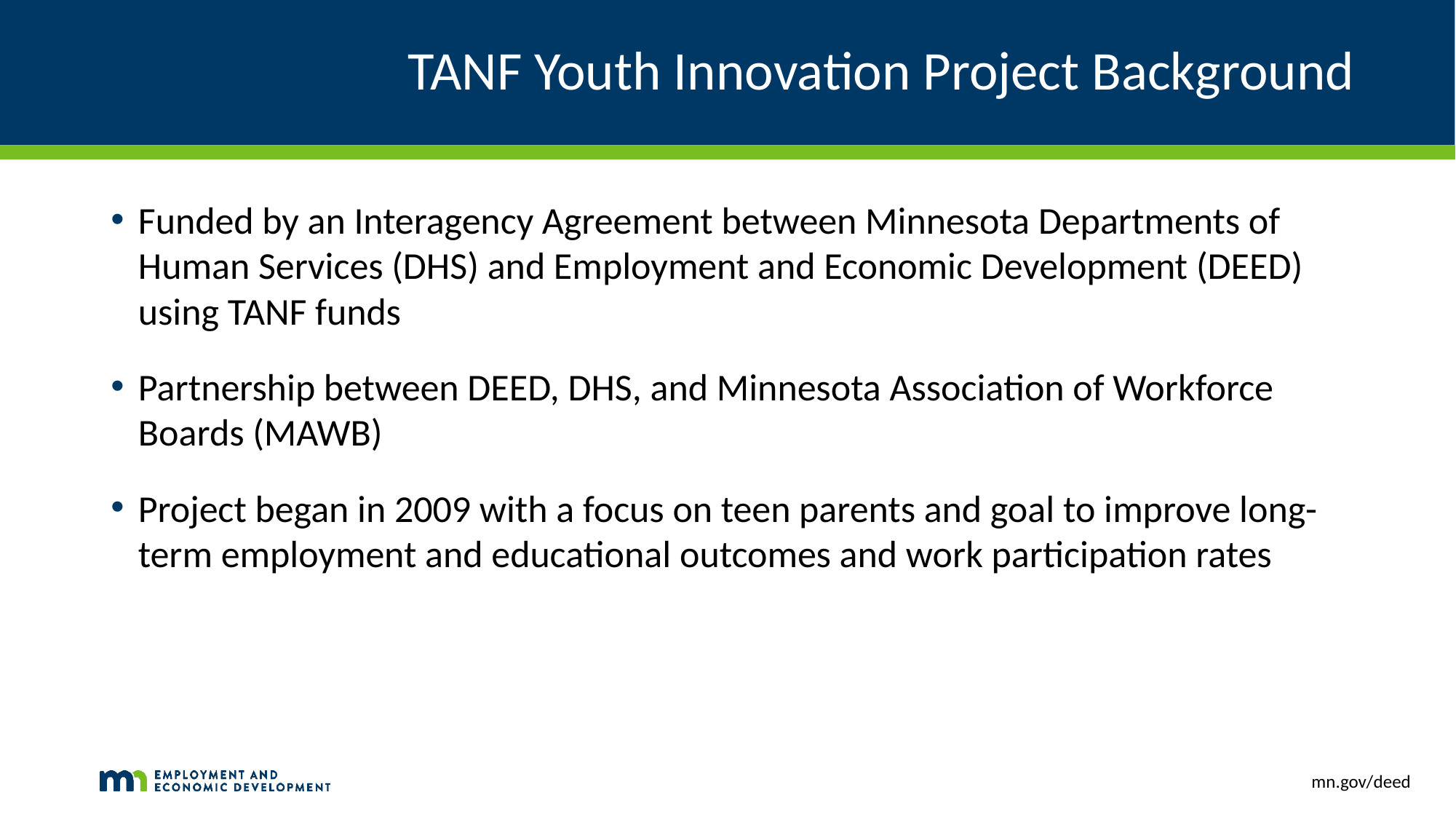

# TANF Youth Innovation Project Background
Funded by an Interagency Agreement between Minnesota Departments of Human Services (DHS) and Employment and Economic Development (DEED) using TANF funds
Partnership between DEED, DHS, and Minnesota Association of Workforce Boards (MAWB)
Project began in 2009 with a focus on teen parents and goal to improve long-term employment and educational outcomes and work participation rates

mn.gov/deed